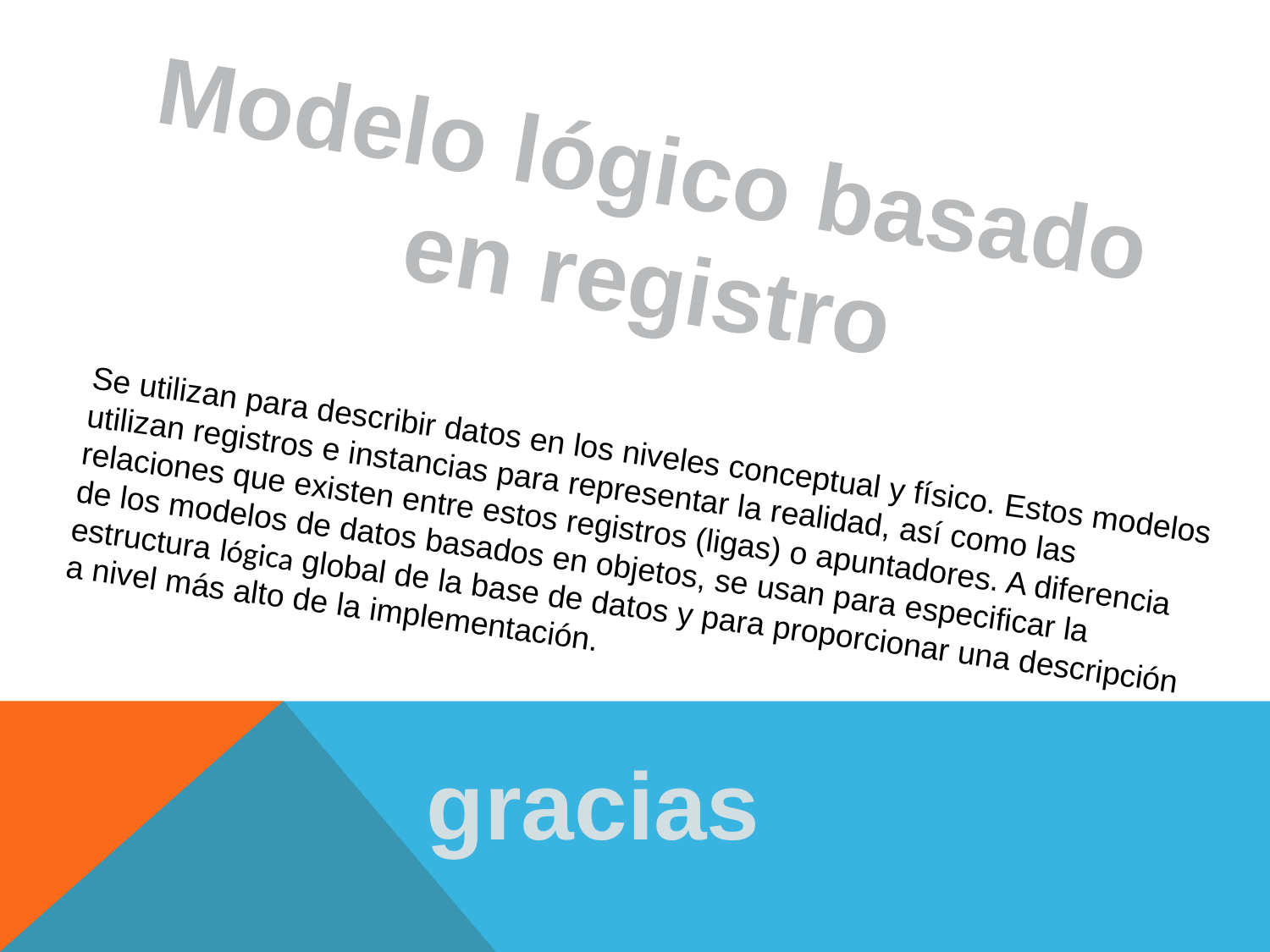

Modelo lógico basado
 en registro
Se utilizan para describir datos en los niveles conceptual y físico. Estos modelos utilizan registros e instancias para representar la realidad, así como las relaciones que existen entre estos registros (ligas) o apuntadores. A diferencia de los modelos de datos basados en objetos, se usan para especificar la estructura lógica global de la base de datos y para proporcionar una descripción a nivel más alto de la implementación.
gracias